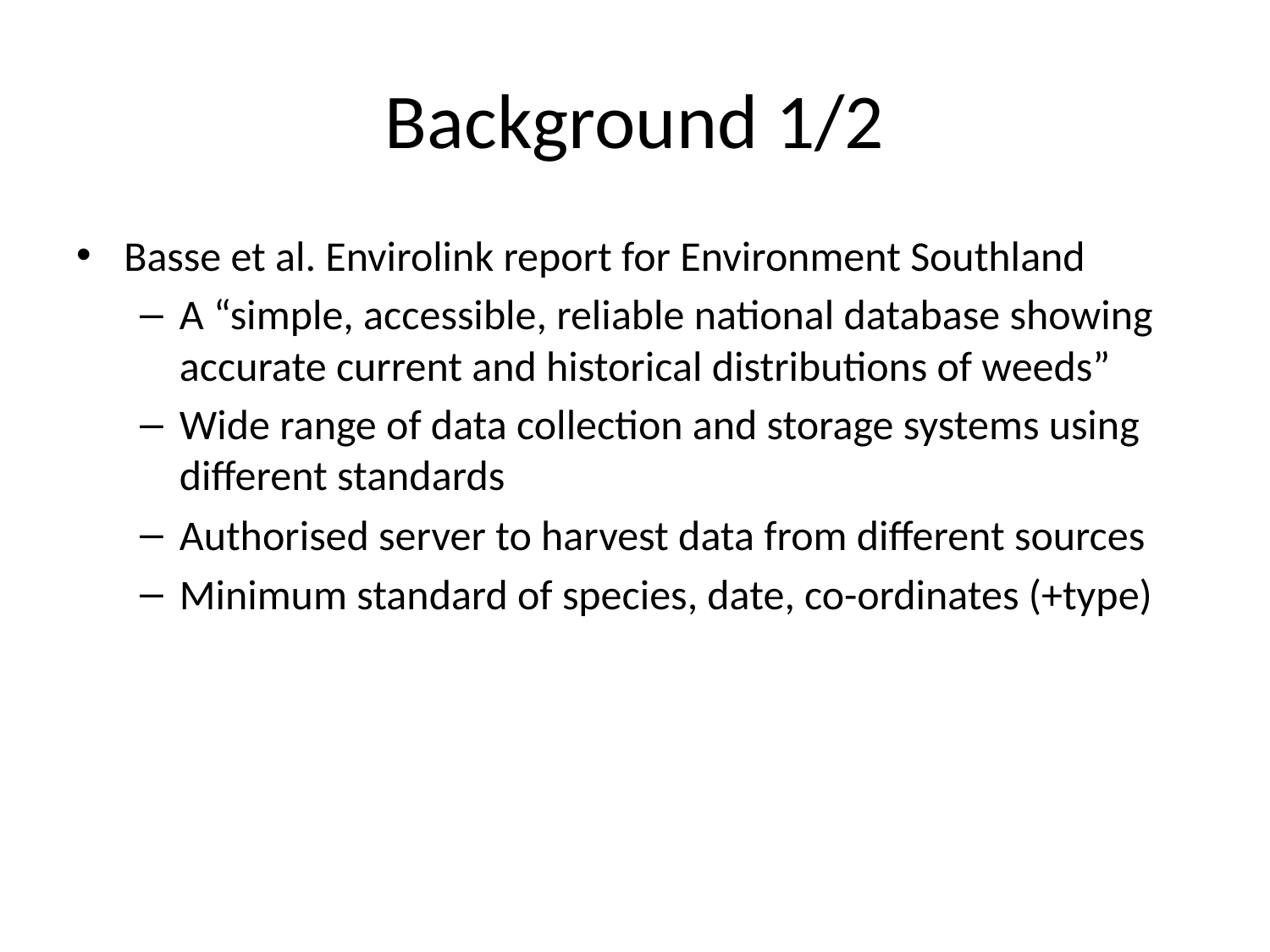

# Background 1/2
Basse et al. Envirolink report for Environment Southland
A “simple, accessible, reliable national database showing accurate current and historical distributions of weeds”
Wide range of data collection and storage systems using different standards
Authorised server to harvest data from different sources
Minimum standard of species, date, co-ordinates (+type)